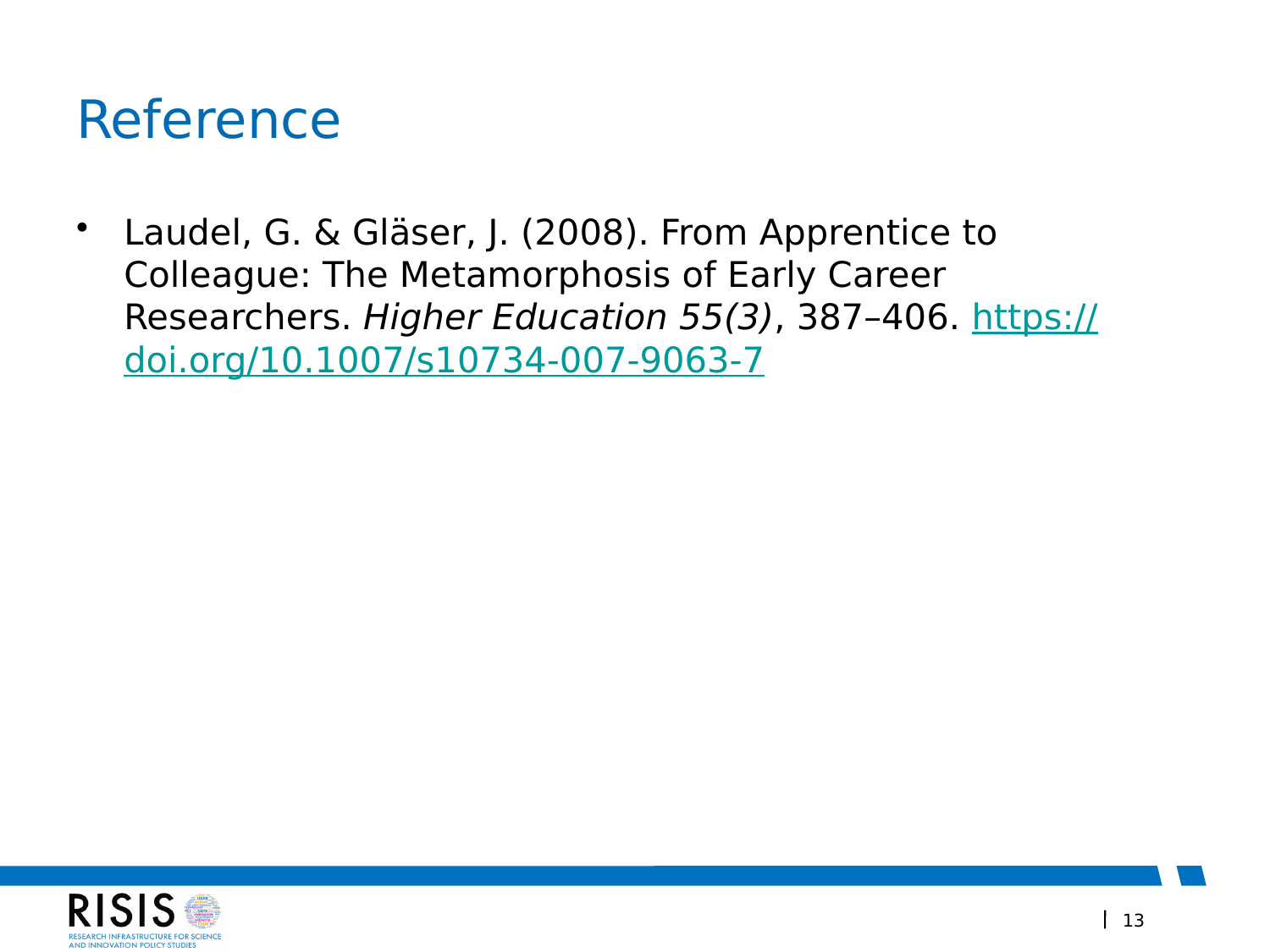

# Reference
Laudel, G. & Gläser, J. (2008). From Apprentice to Colleague: The Metamorphosis of Early Career Researchers. Higher Education 55(3), 387–406. https://doi.org/10.1007/s10734-007-9063-7